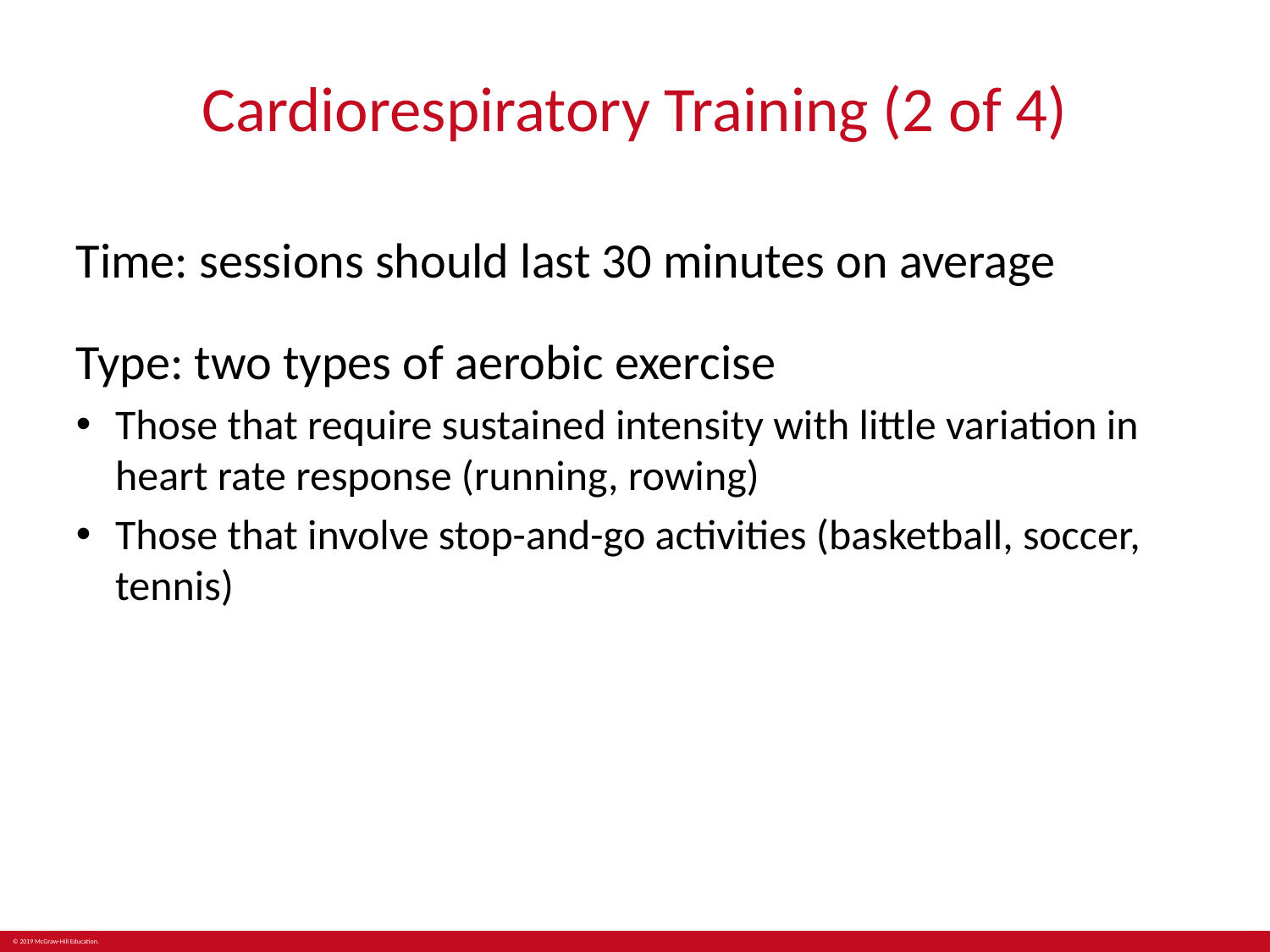

# Cardiorespiratory Training (2 of 4)
Time: sessions should last 30 minutes on average
Type: two types of aerobic exercise
Those that require sustained intensity with little variation in heart rate response (running, rowing)
Those that involve stop-and-go activities (basketball, soccer, tennis)